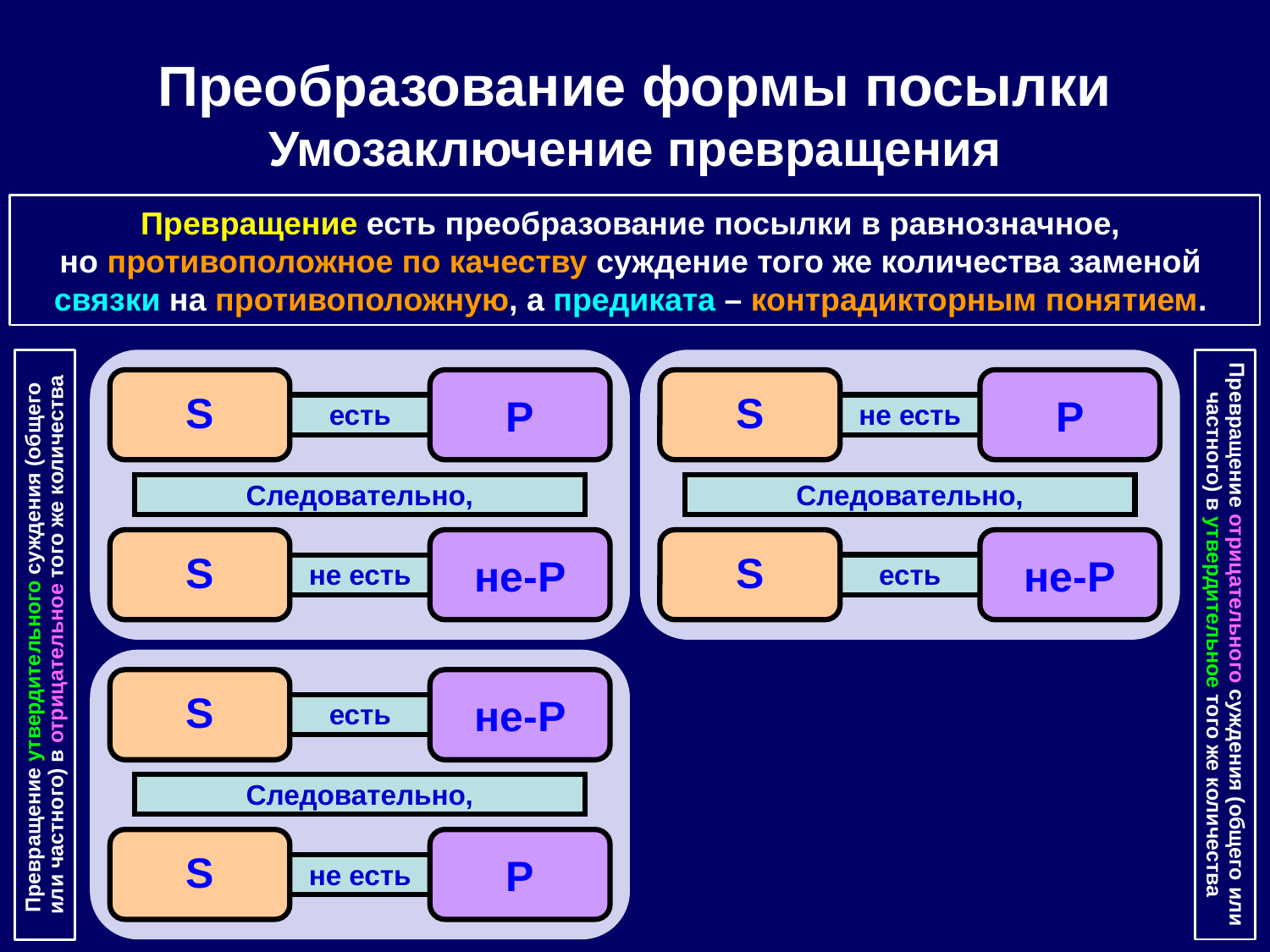

Преобразование формы посылки
Умозаключение превращения
Превращение есть преобразование посылки в равнозначное,
но противоположное по качеству суждение того же количества заменой
связки на противоположную, а предиката – контрадикторным понятием.

S
P
S
P
есть
не есть
Следовательно,
Следовательно,
S
не-P
S
не-P
есть
не есть
Превращение утвердительного суждения (общего
или частного) в отрицательное того же количества
Превращение отрицательного суждения (общего или частного) в утвердительное того же количества

S
не-P
есть
Следовательно,
S
P
не есть